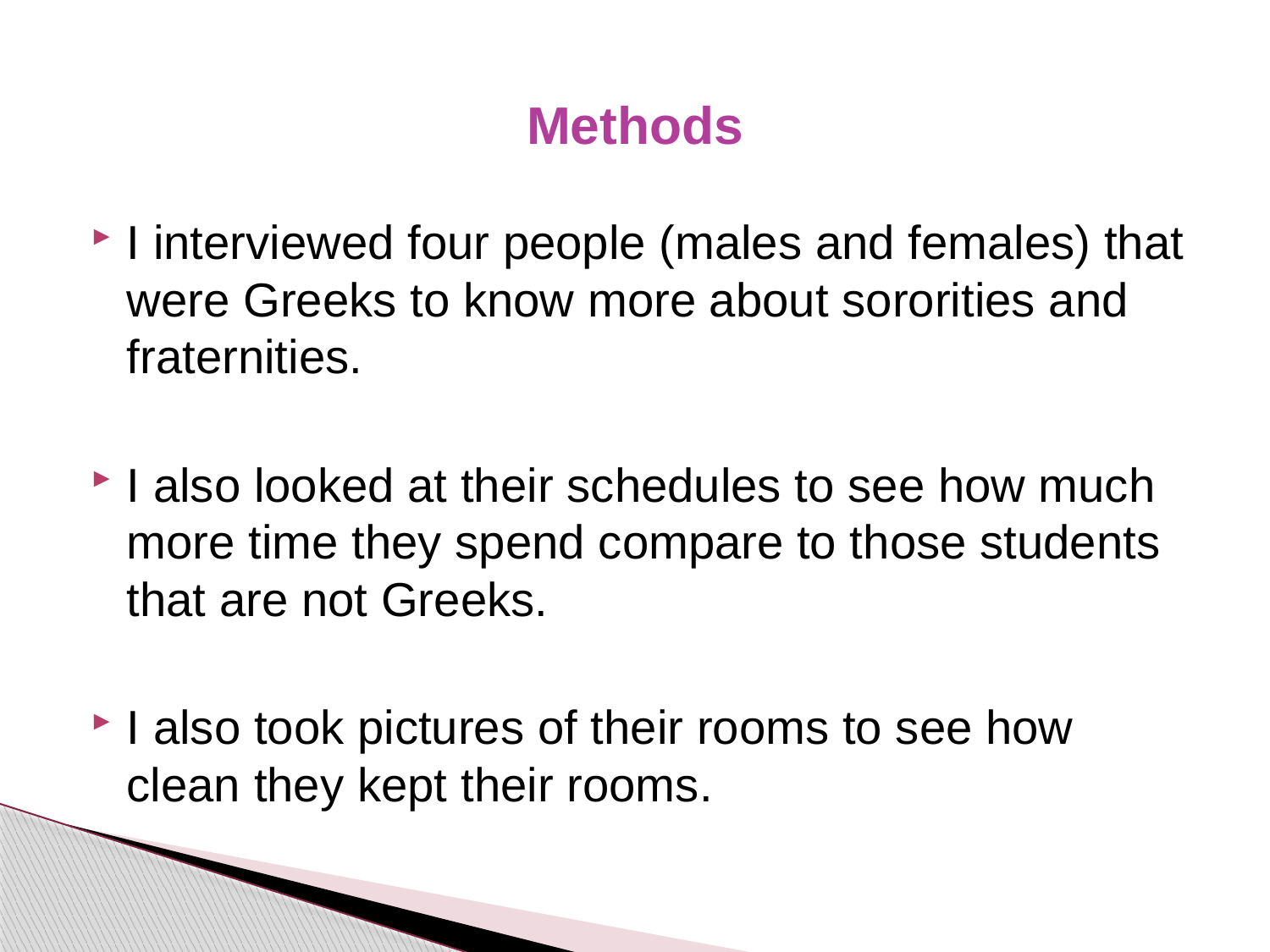

# Methods
I interviewed four people (males and females) that were Greeks to know more about sororities and fraternities.

I also looked at their schedules to see how much more time they spend compare to those students that are not Greeks.

I also took pictures of their rooms to see how clean they kept their rooms.